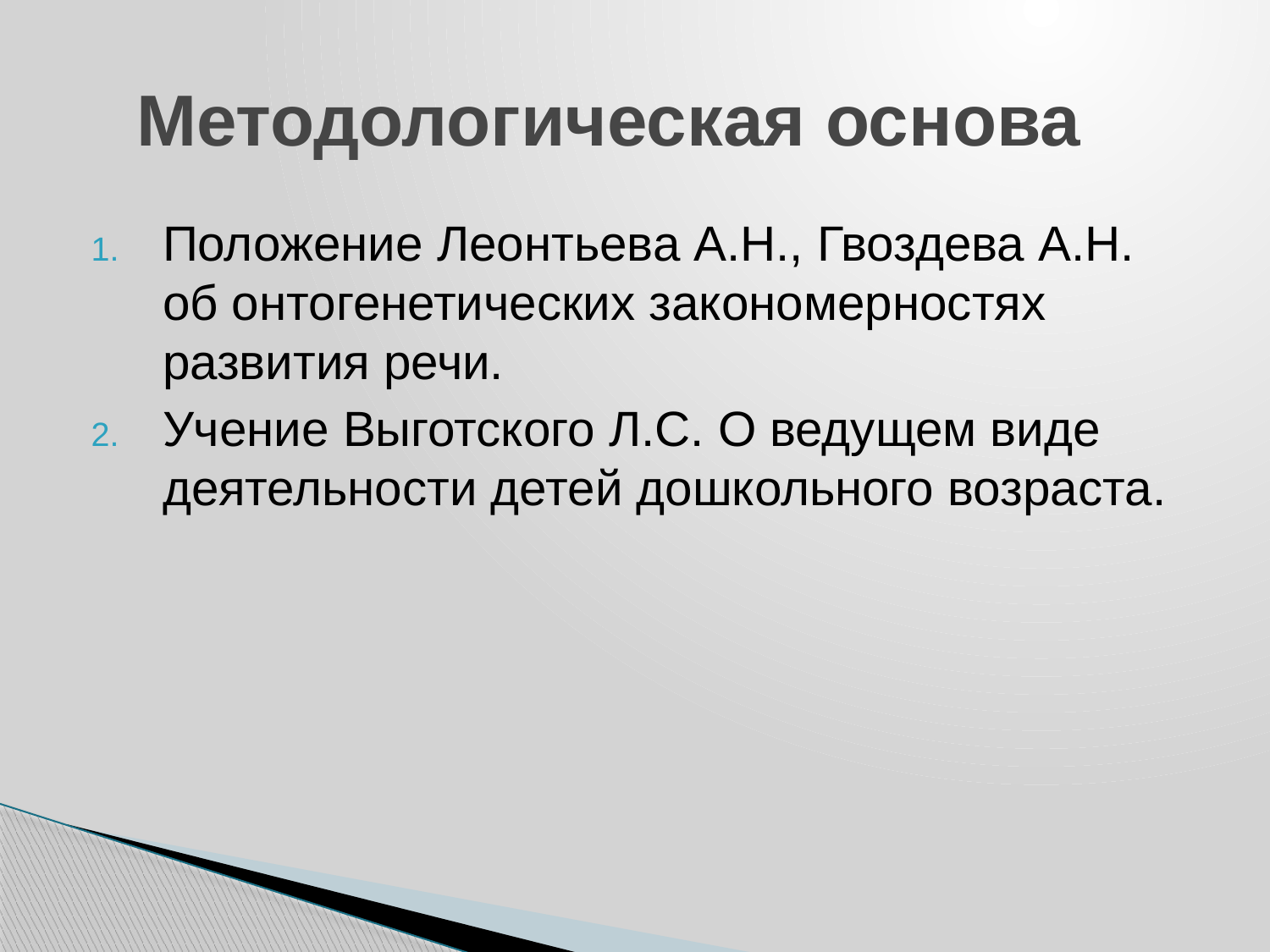

# Методологическая основа
Положение Леонтьева А.Н., Гвоздева А.Н. об онтогенетических закономерностях развития речи.
Учение Выготского Л.С. О ведущем виде деятельности детей дошкольного возраста.